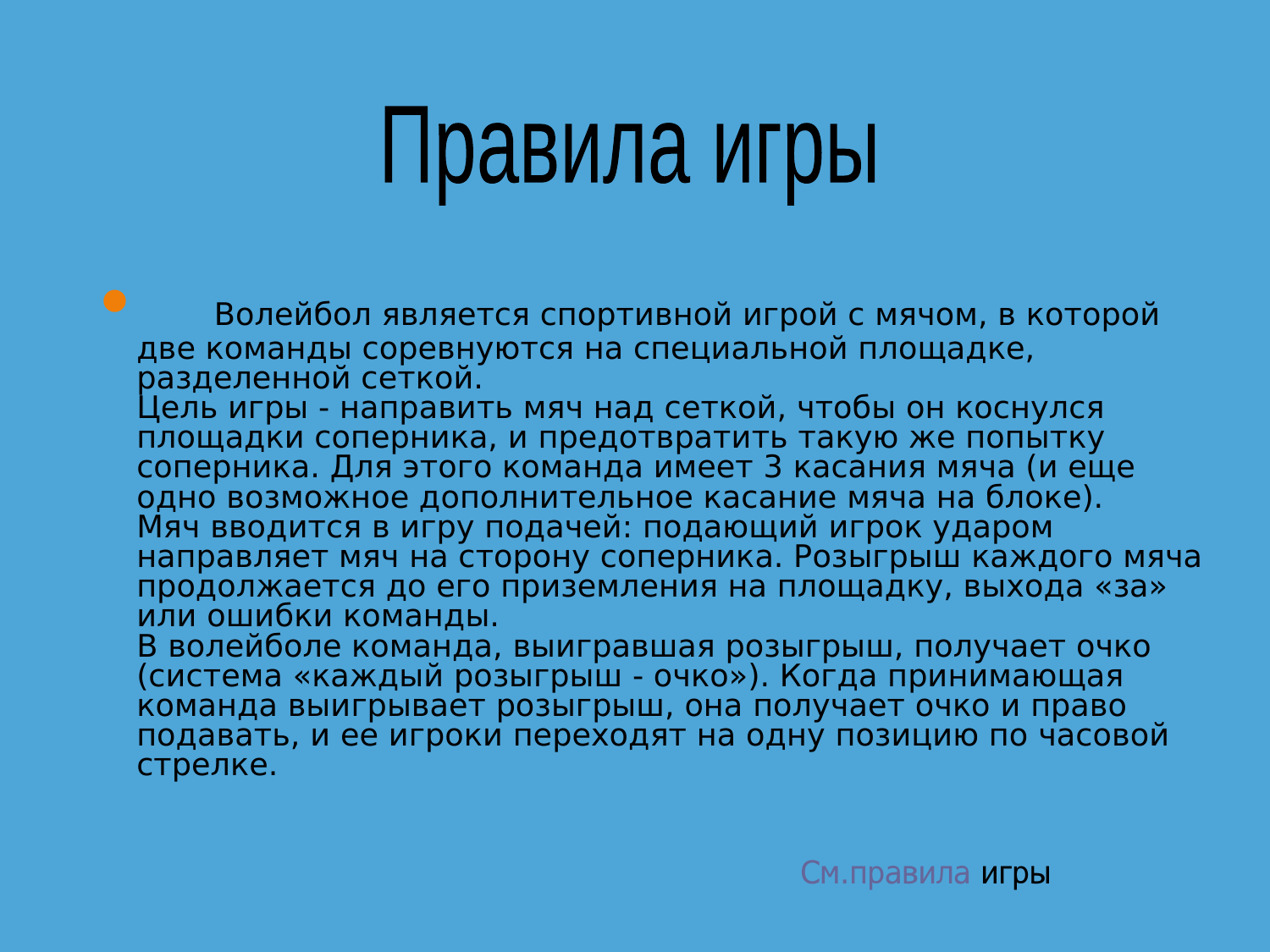

Правила игры
     Волейбол является спортивной игрой с мячом, в которой две команды соревнуются на специальной площадке, разделенной сеткой.
Цель игры - направить мяч над сеткой, чтобы он коснулся площадки соперника, и предотвратить такую же попытку соперника. Для этого команда имеет 3 касания мяча (и еще одно возможное дополнительное касание мяча на блоке).
Мяч вводится в игру подачей: подающий игрок ударом направляет мяч на сторону соперника. Розыгрыш каждого мяча продолжается до его приземления на площадку, выхода «за» или ошибки команды.
В волейболе команда, выигравшая розыгрыш, получает очко (система «каждый розыгрыш - очко»). Когда принимающая команда выигрывает розыгрыш, она получает очко и право подавать, и ее игроки переходят на одну позицию по часовой стрелке.
См.правила игры